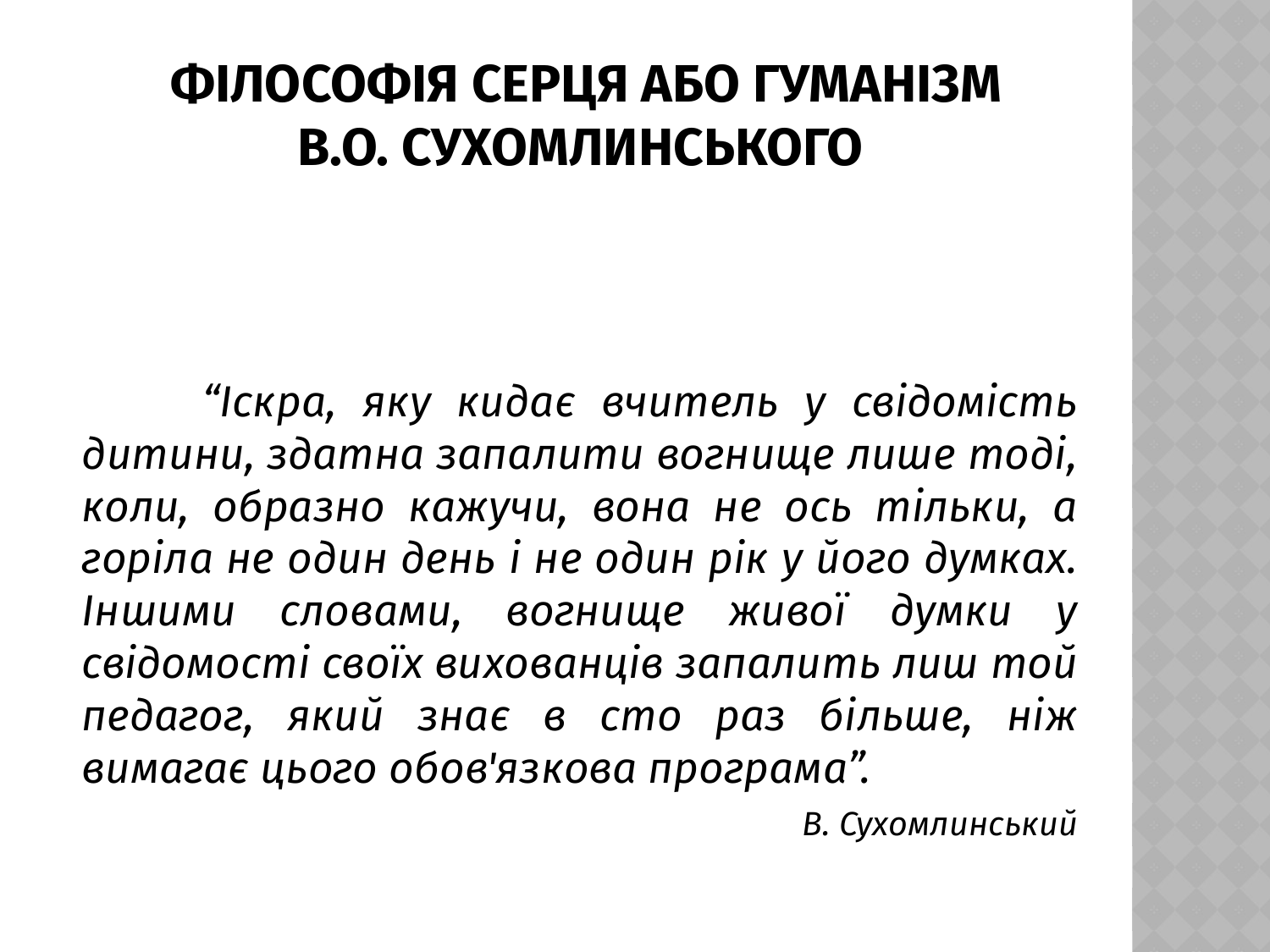

# Філософія серця або гуманізм В.О. Сухомлинського
	“Іскра, яку кидає вчитель у свідомість дитини, здатна запалити вогнище лише тоді, коли, образно кажучи, вона не ось тільки, а горіла не один день і не один рік у його думках. Іншими словами, вогнище живої думки у свідомості своїх ви­хованців запалить лиш той педагог, який знає в сто раз більше, ніж вимагає цього обов'язкова програма”.
В. Сухомлинський